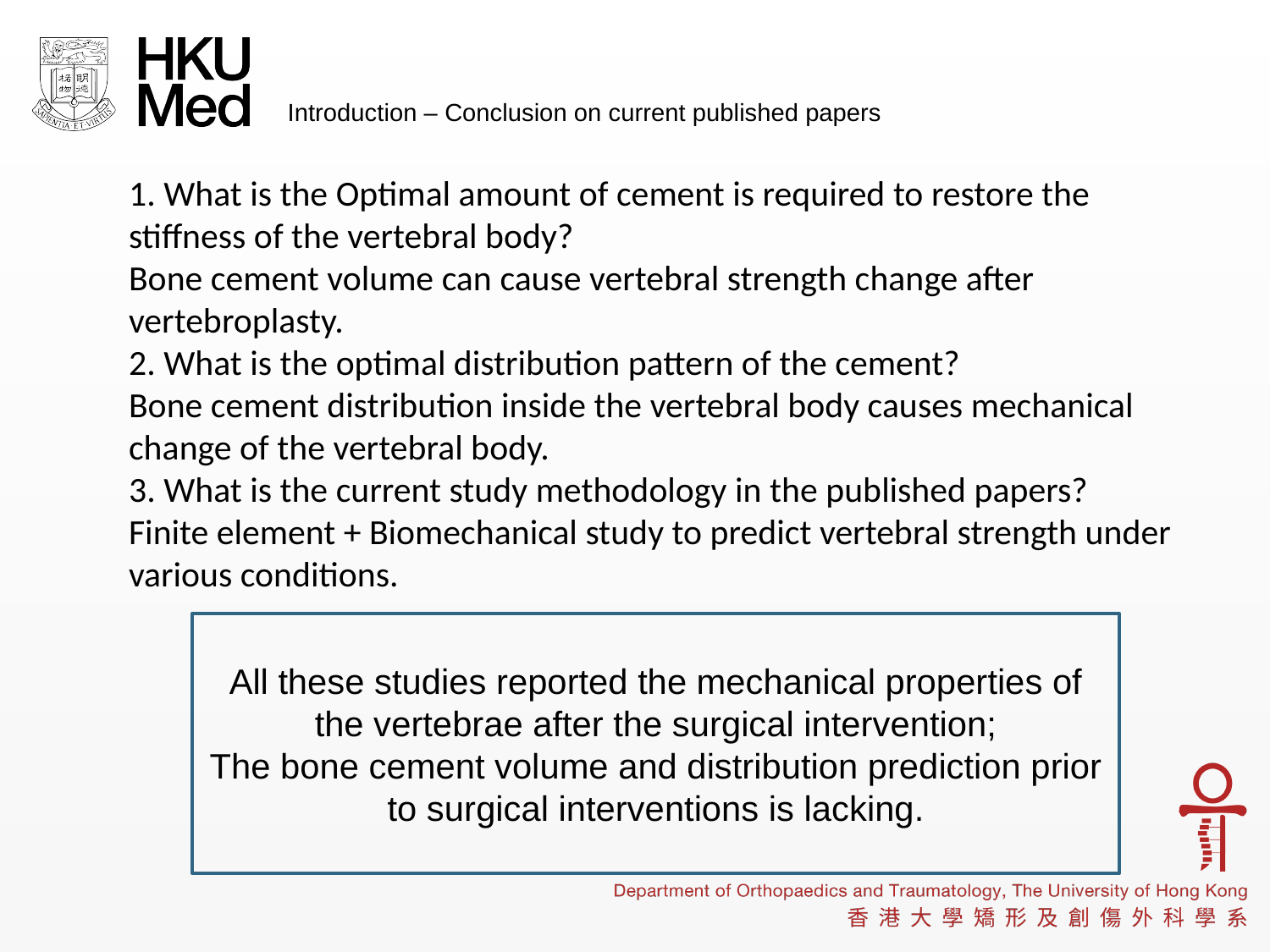

Introduction – Conclusion on current published papers
# 1. What is the Optimal amount of cement is required to restore the stiffness of the vertebral body? Bone cement volume can cause vertebral strength change after vertebroplasty. 2. What is the optimal distribution pattern of the cement? Bone cement distribution inside the vertebral body causes mechanical change of the vertebral body. 3. What is the current study methodology in the published papers? Finite element + Biomechanical study to predict vertebral strength under various conditions.
All these studies reported the mechanical properties of the vertebrae after the surgical intervention;
The bone cement volume and distribution prediction prior to surgical interventions is lacking.